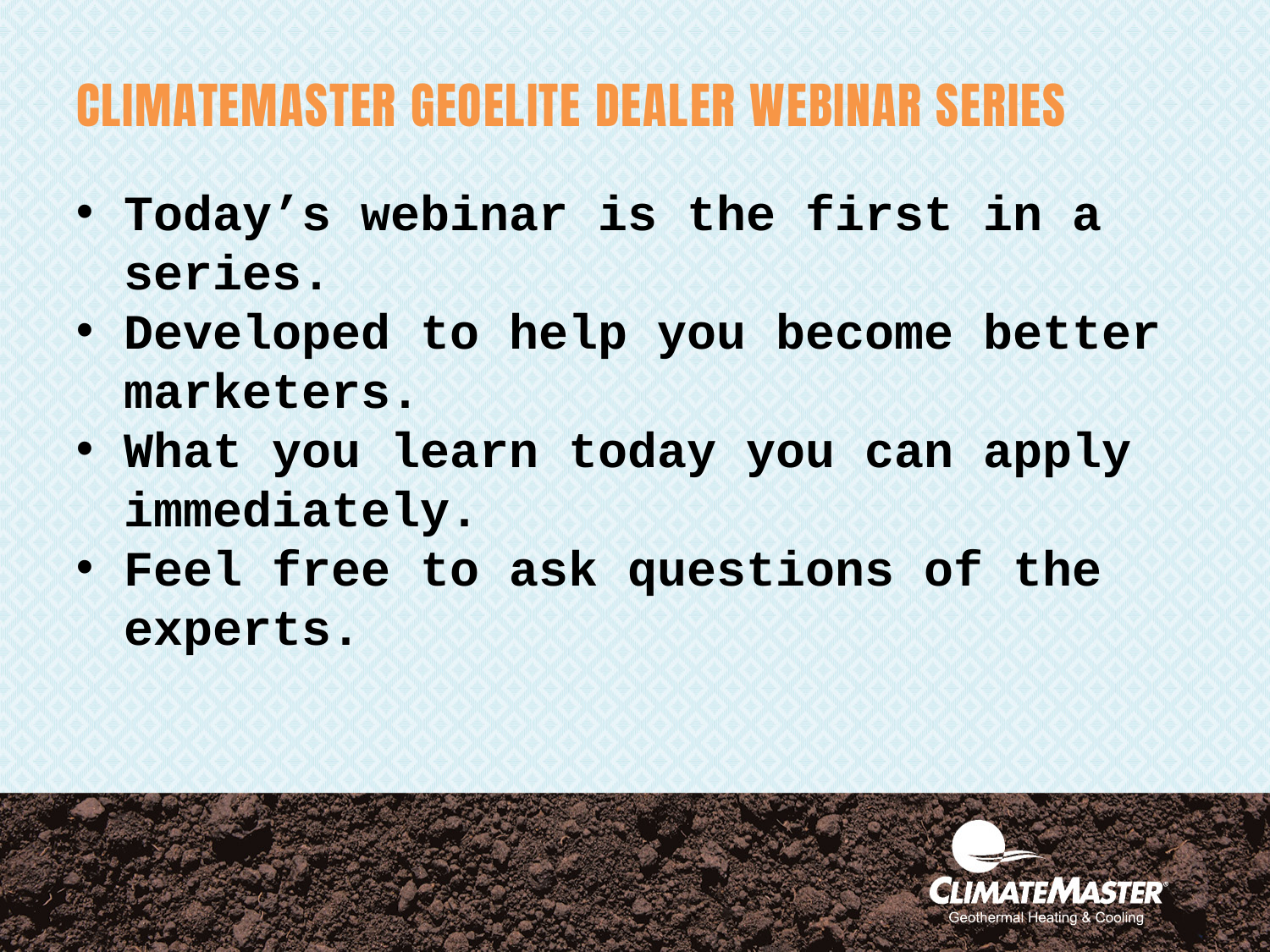

# CLIMATEMASTER GEOELITE DEALER WEBINAR SERIES
Today’s webinar is the first in a series.
Developed to help you become better marketers.
What you learn today you can apply immediately.
Feel free to ask questions of the experts.